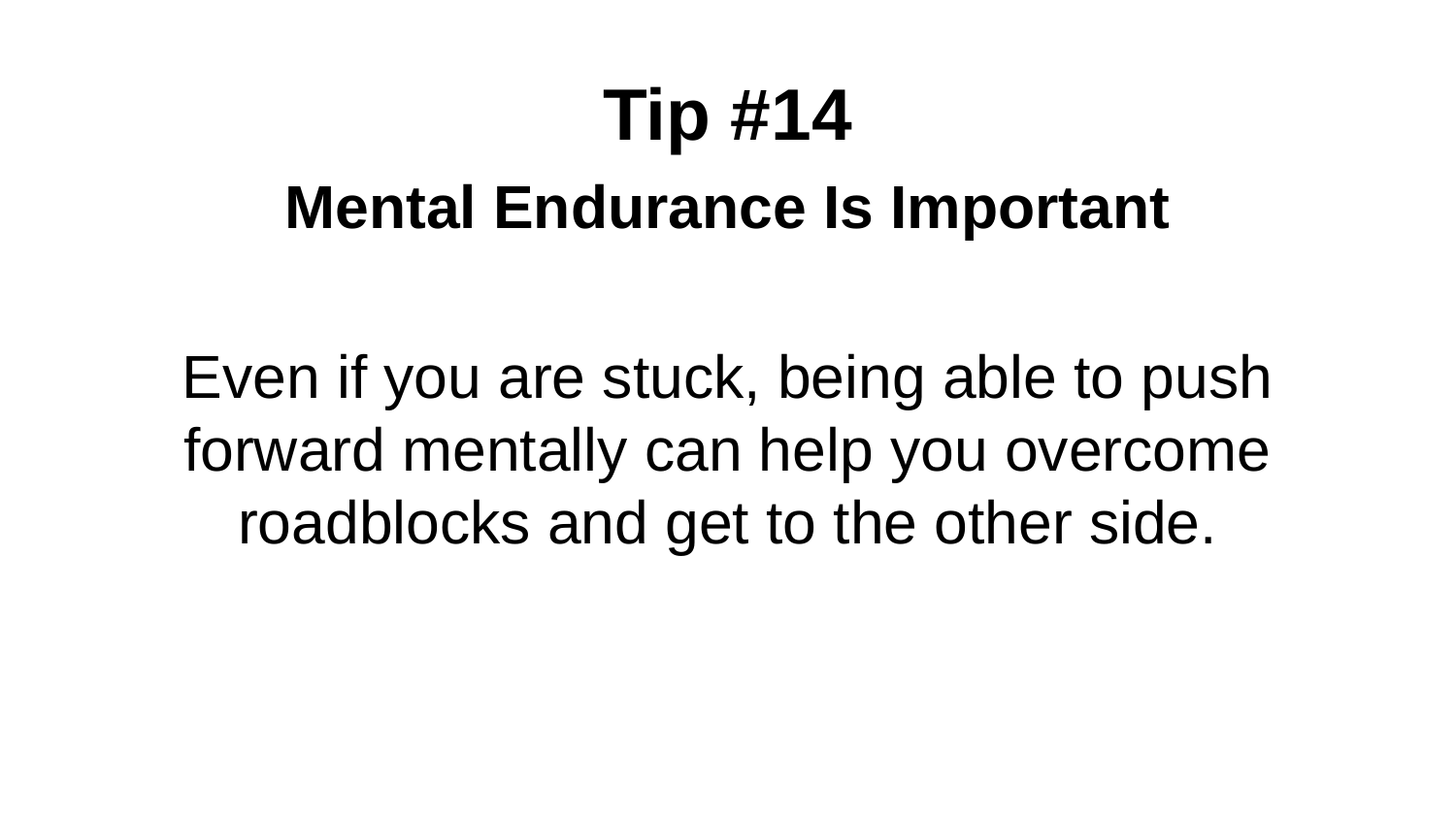

# Tip #14

Mental Endurance Is Important

Even if you are stuck, being able to push forward mentally can help you overcome roadblocks and get to the other side.